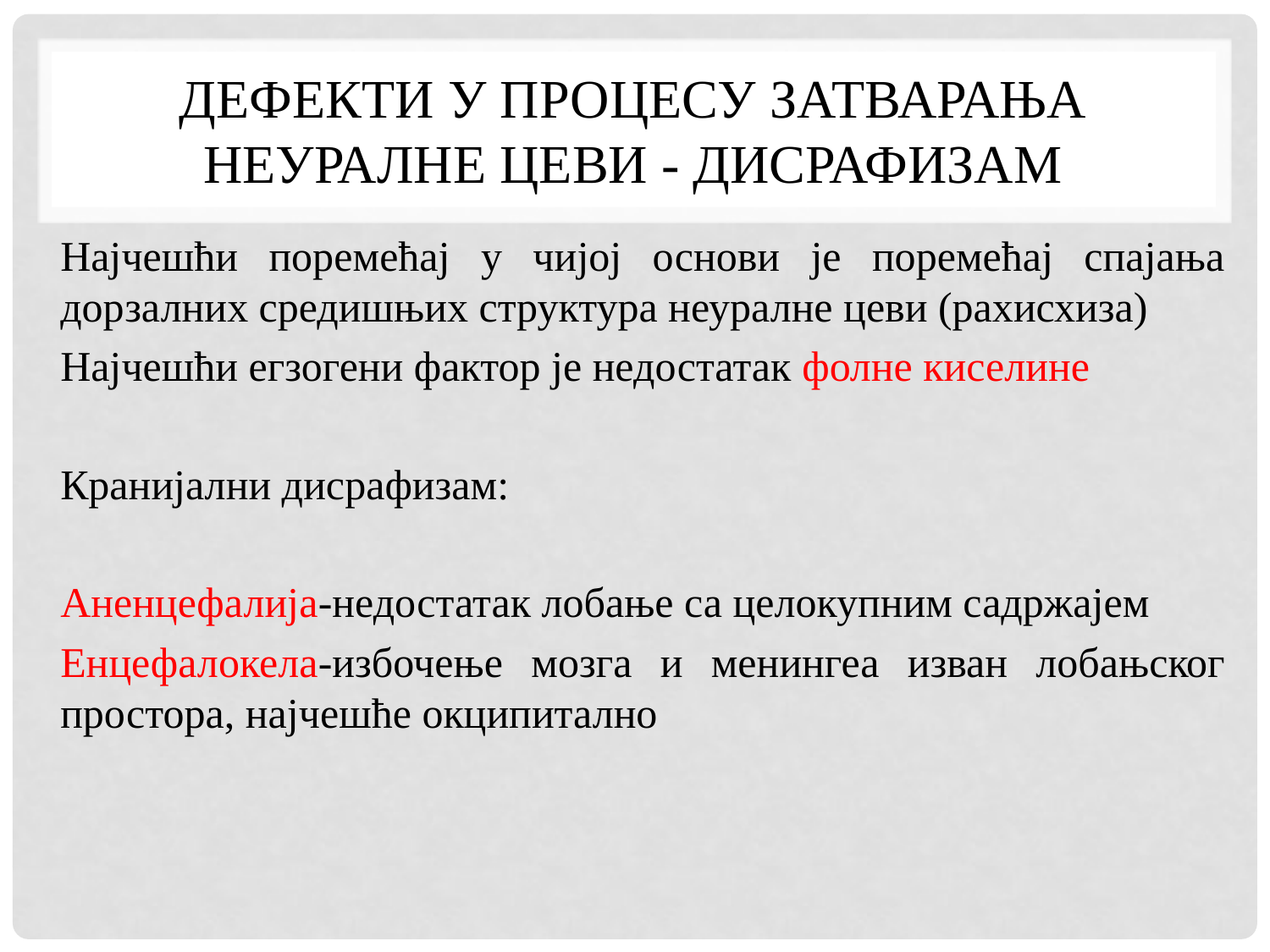

# Дефекти у процесу затварања неуралне цеви - дисрафизам
Најчешћи поремећај у чијој основи је поремећај спајања дорзалних средишњих структура неуралне цеви (рахисхиза)
Најчешћи егзогени фактор је недостатак фолне киселине

Кранијални дисрафизам:

Аненцефалија-недостатак лобање са целокупним садржајем
Енцефалокела-избочење мозга и менингеа изван лобањског простора, најчешће окципитално